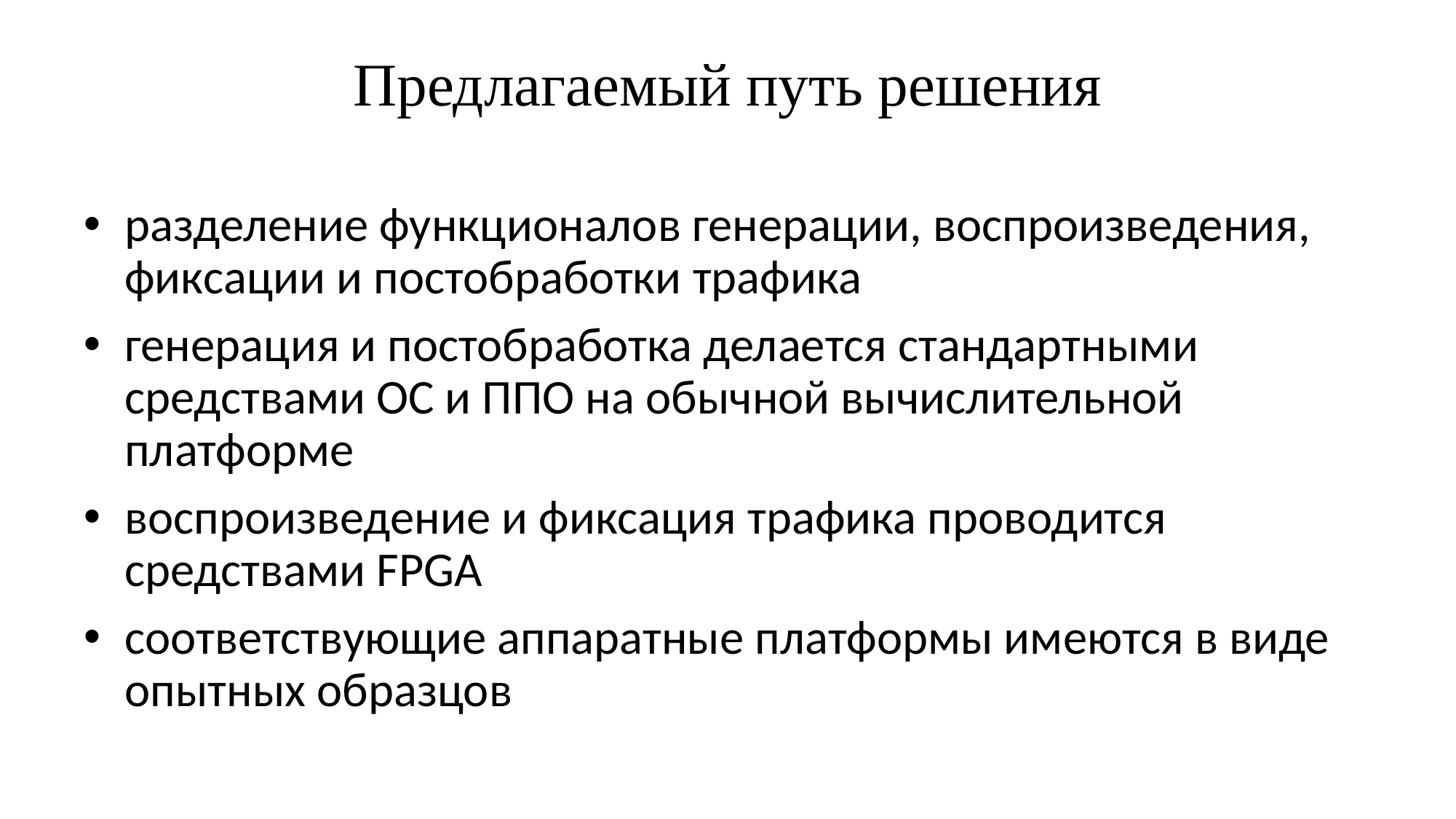

# Предлагаемый путь решения
разделение функционалов генерации, воспроизведения, фиксации и постобработки трафика
генерация и постобработка делается стандартными средствами ОС и ППО на обычной вычислительной платформе
воспроизведение и фиксация трафика проводится средствами FPGA
соответствующие аппаратные платформы имеются в виде опытных образцов